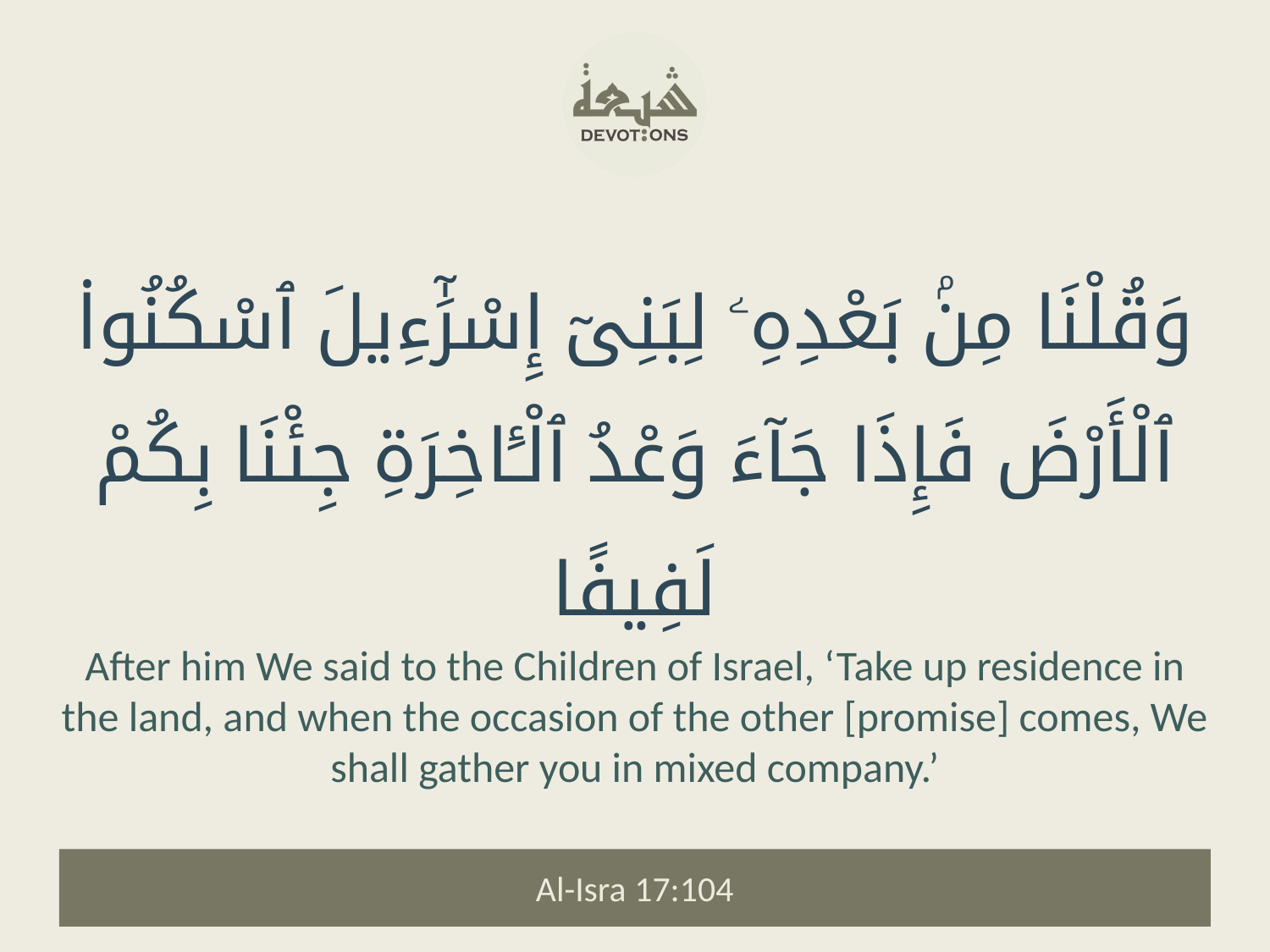

وَقُلْنَا مِنۢ بَعْدِهِۦ لِبَنِىٓ إِسْرَٰٓءِيلَ ٱسْكُنُوا۟ ٱلْأَرْضَ فَإِذَا جَآءَ وَعْدُ ٱلْـَٔاخِرَةِ جِئْنَا بِكُمْ لَفِيفًا
After him We said to the Children of Israel, ‘Take up residence in the land, and when the occasion of the other [promise] comes, We shall gather you in mixed company.’
Al-Isra 17:104